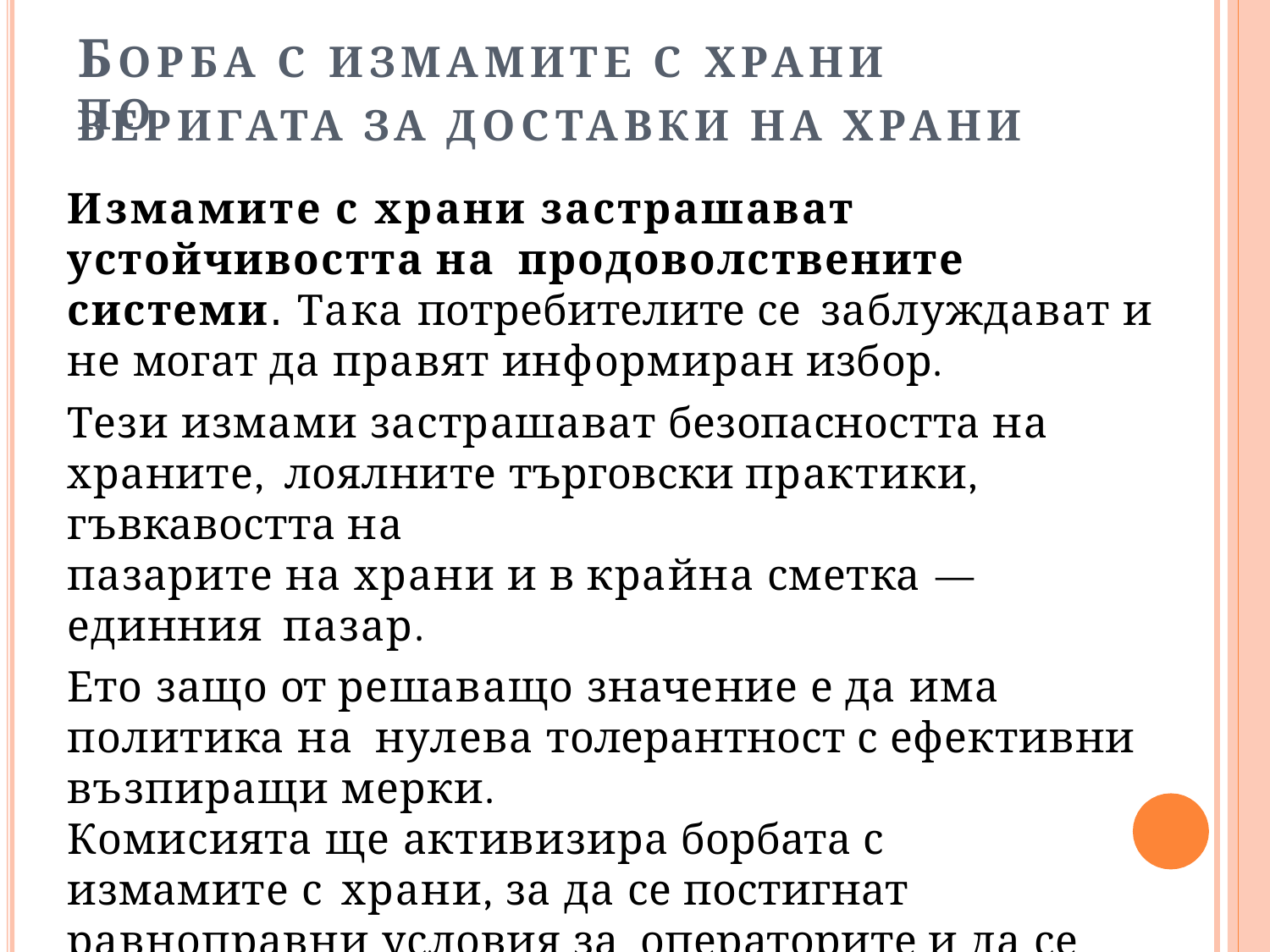

# БОРБА С ИЗМАМИТЕ С ХРАНИ ПО
ВЕРИГАТА ЗА ДОСТАВКИ НА ХРАНИ
Измамите с храни застрашават устойчивостта на  продоволствените системи. Така потребителите се  заблуждават и не могат да правят информиран избор.
Тези измами застрашават безопасността на храните,  лоялните търговски практики, гъвкавостта на
пазарите на храни и в крайна сметка — единния  пазар.
Ето защо от решаващо значение е да има политика на  нулева толерантност с ефективни възпиращи мерки.
Комисията ще активизира борбата с измамите с  храни, за да се постигнат равноправни условия за  операторите и да се укрепят правомощията на  контролните и правоприлагащите органи.